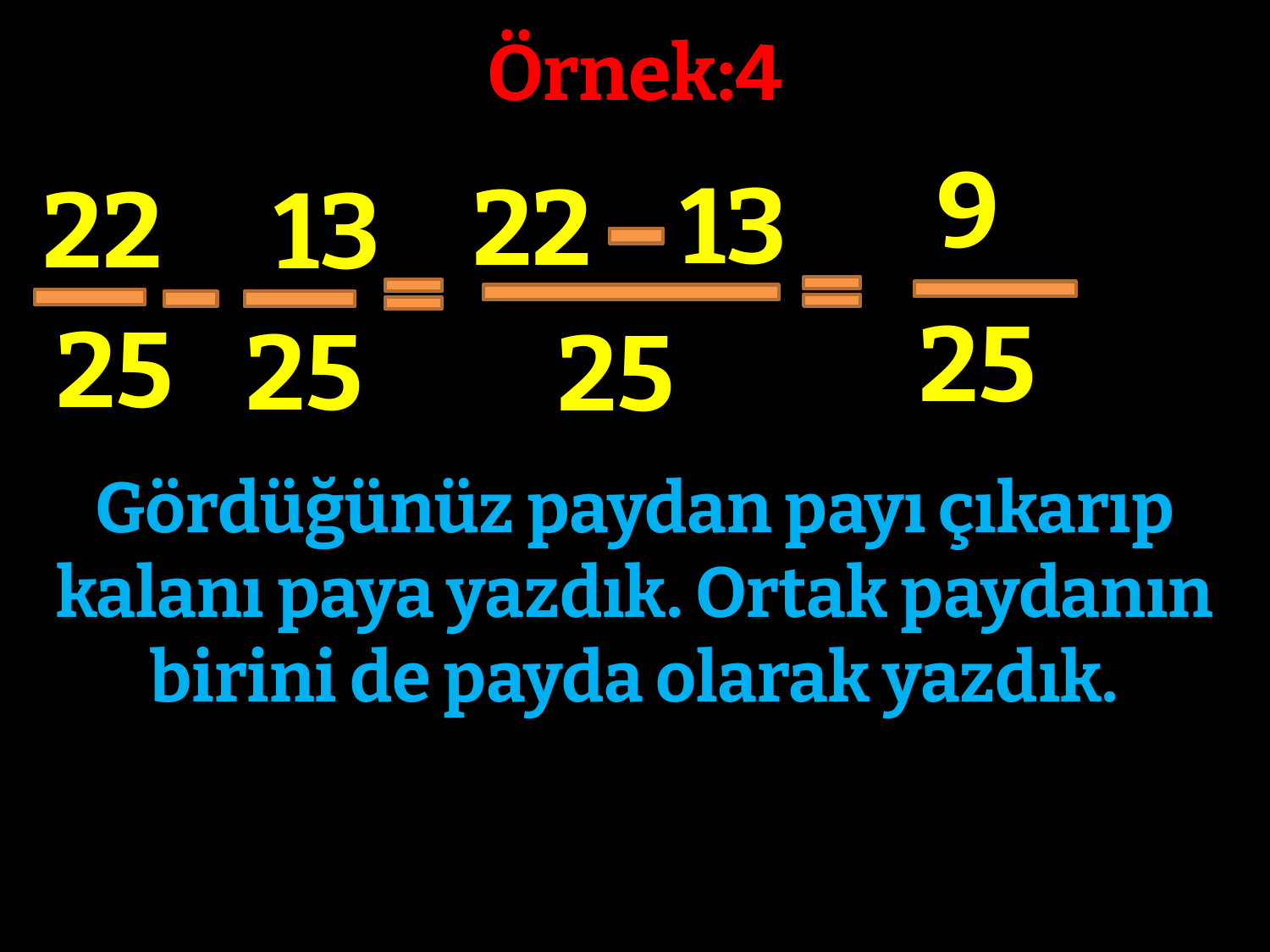

Örnek:4
9
13
22
22
13

25
25
#
25
25
Gördüğünüz paydan payı çıkarıp kalanı paya yazdık. Ortak paydanın birini de payda olarak yazdık.